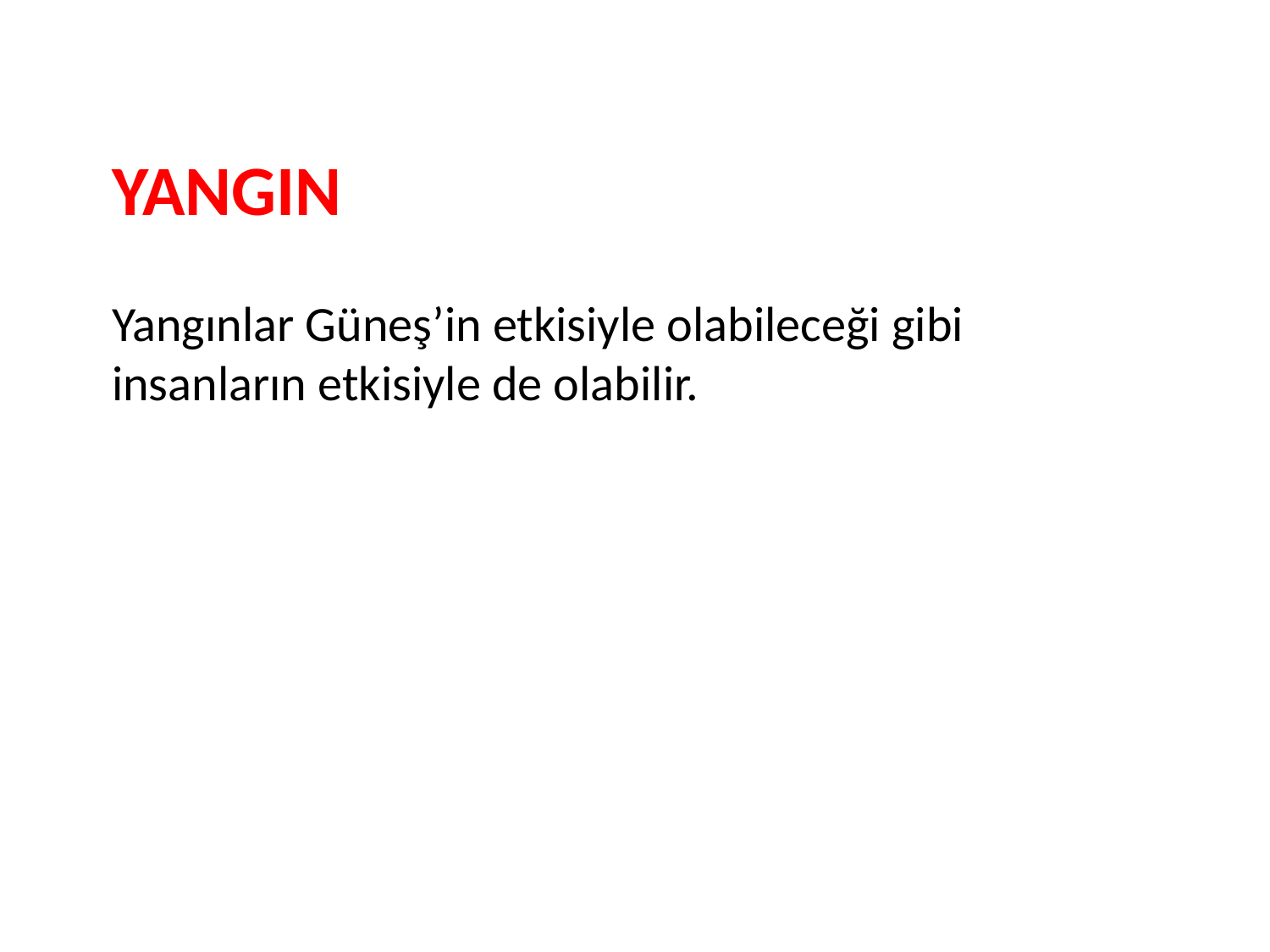

# yangIN
Yangınlar Güneş’in etkisiyle olabileceği gibi insanların etkisiyle de olabilir.